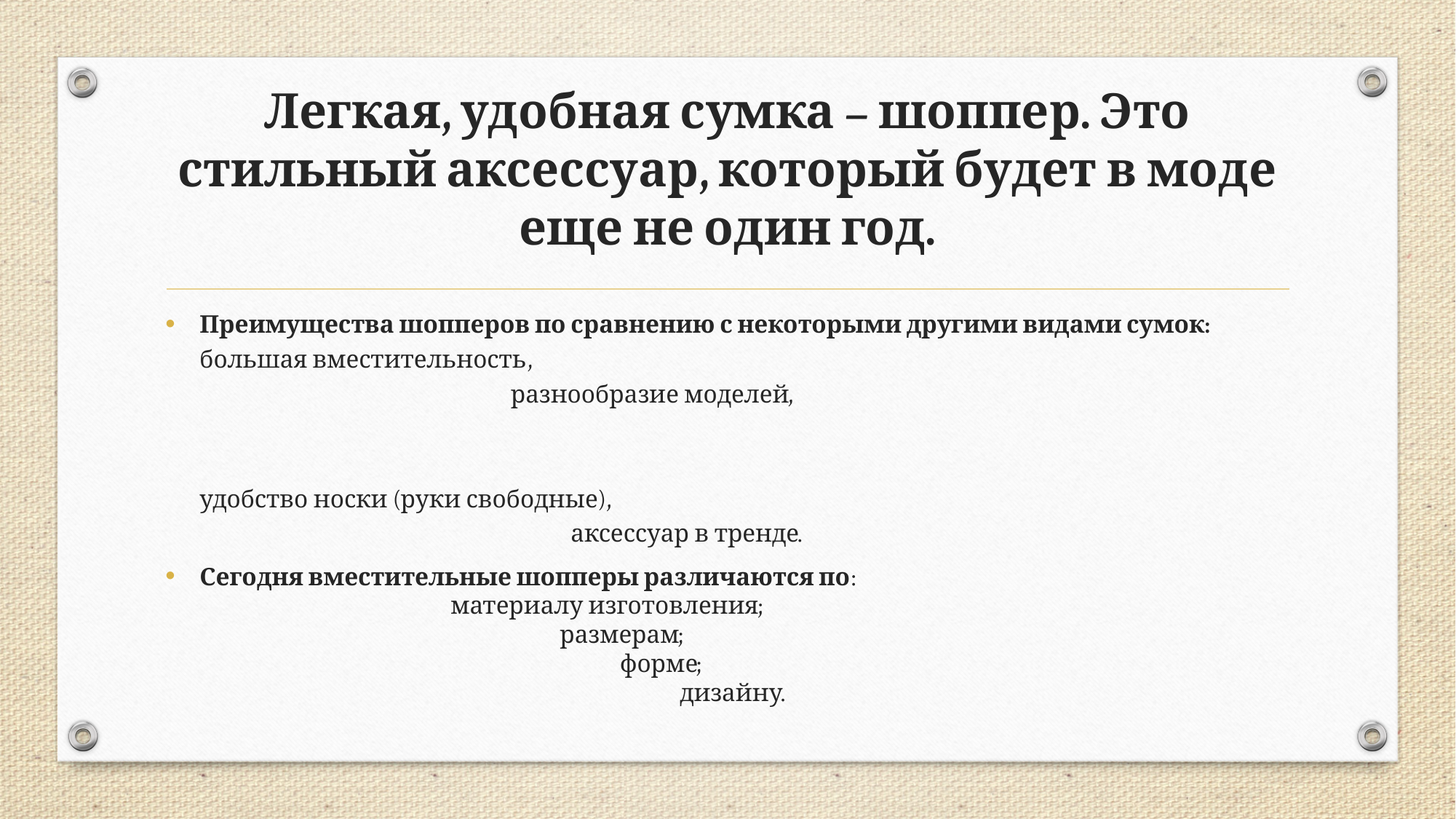

# Легкая, удобная сумка – шоппер. Это стильный аксессуар, который будет в моде еще не один год.
Преимущества шопперов по сравнению с некоторыми другими видами сумок:
большая вместительность,                                                                                                                                                                                                       разнообразие моделей,
удобство носки (руки свободные),                                                                                                                                                                                                   аксессуар в тренде.
Сегодня вместительные шопперы различаются по:                                                                                                                                 материалу изготовления;                                                                                                                                                                     размерам;                                                                                                                                                                                               форме;                                                                                                                                                                                                      дизайну.